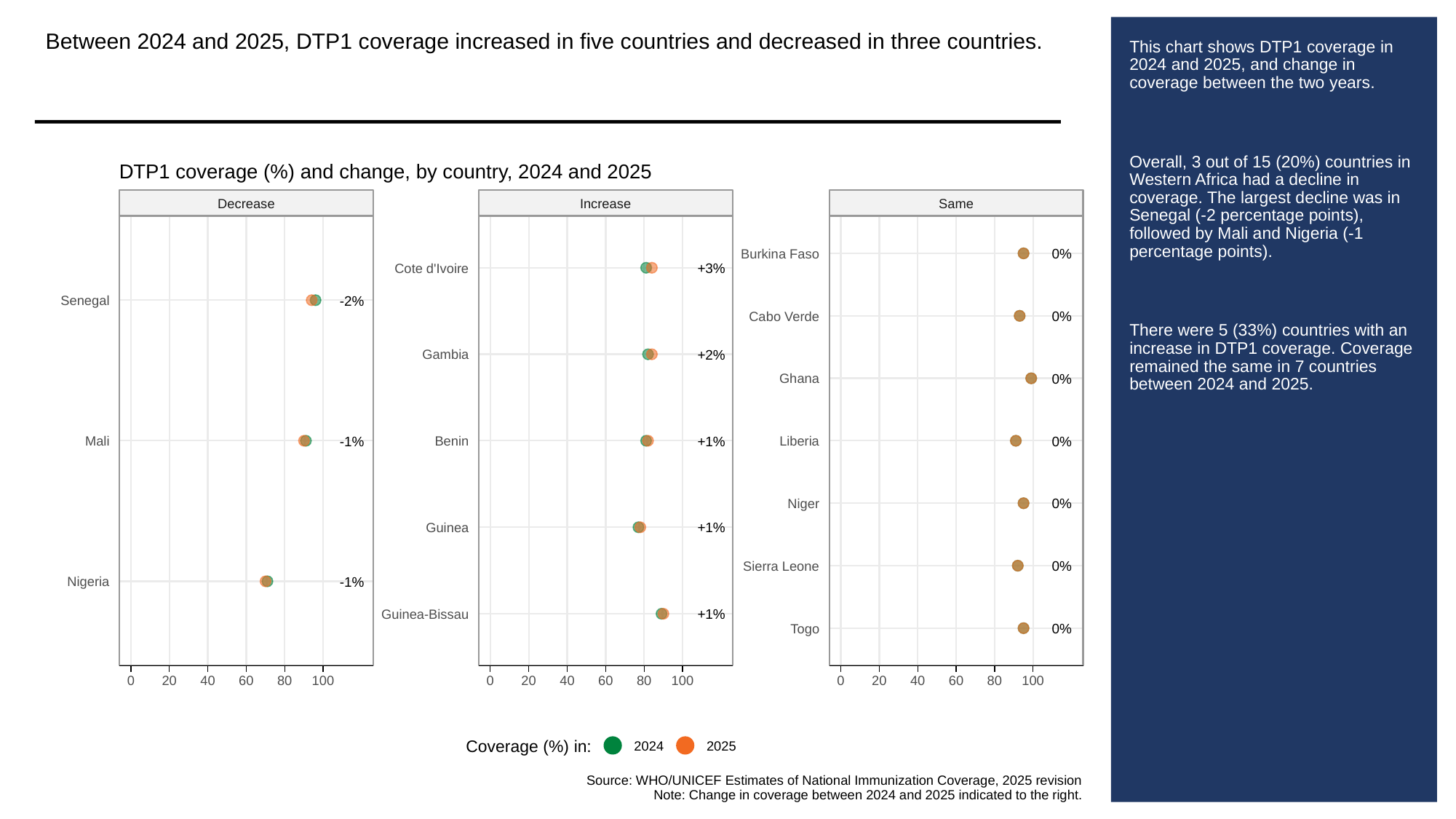

Between 2024 and 2025, DTP1 coverage increased in five countries and decreased in three countries.
# This chart shows DTP1 coverage in 2024 and 2025, and change in coverage between the two years.

Overall, 3 out of 15 (20%) countries in Western Africa had a decline in coverage. The largest decline was in Senegal (-2 percentage points), followed by Mali and Nigeria (-1 percentage points).

There were 5 (33%) countries with an increase in DTP1 coverage. Coverage remained the same in 7 countries between 2024 and 2025.

DTP1 coverage (%) and change, by country, 2024 and 2025

Decrease
Increase
Same

0%
Burkina Faso

+3%
Cote d'Ivoire

-2%
Senegal

0%
Cabo Verde

+2%
Gambia

0%
Ghana

-1%
+1%
0%
Mali
Benin
Liberia

0%
Niger

+1%
Guinea

0%
Sierra Leone

-1%
Nigeria

+1%
Guinea-Bissau

0%
Togo

0
20
40
60
80
100
0
20
40
60
80
100
0
20
40
60
80
100

Coverage (%) in:
2024
2025
Source: WHO/UNICEF Estimates of National Immunization Coverage, 2025 revision
Note: Change in coverage between 2024 and 2025 indicated to the right.